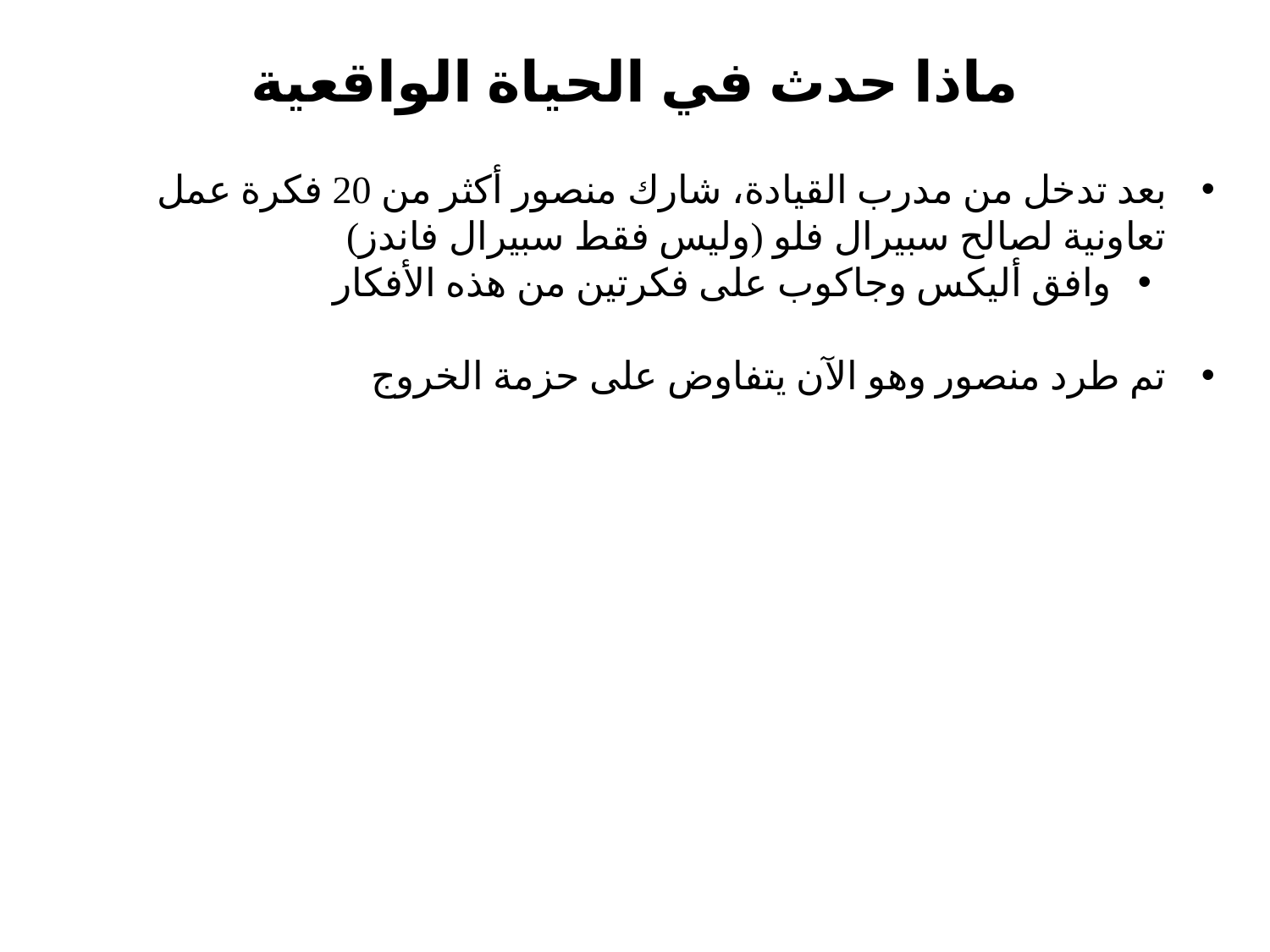

# ماذا حدث في الحياة الواقعية
بعد تدخل من مدرب القيادة، شارك منصور أكثر من 20 فكرة عمل تعاونية لصالح سبيرال فلو (وليس فقط سبيرال فاندز)
وافق أليكس وجاكوب على فكرتين من هذه الأفكار

تم طرد منصور وهو الآن يتفاوض على حزمة الخروج